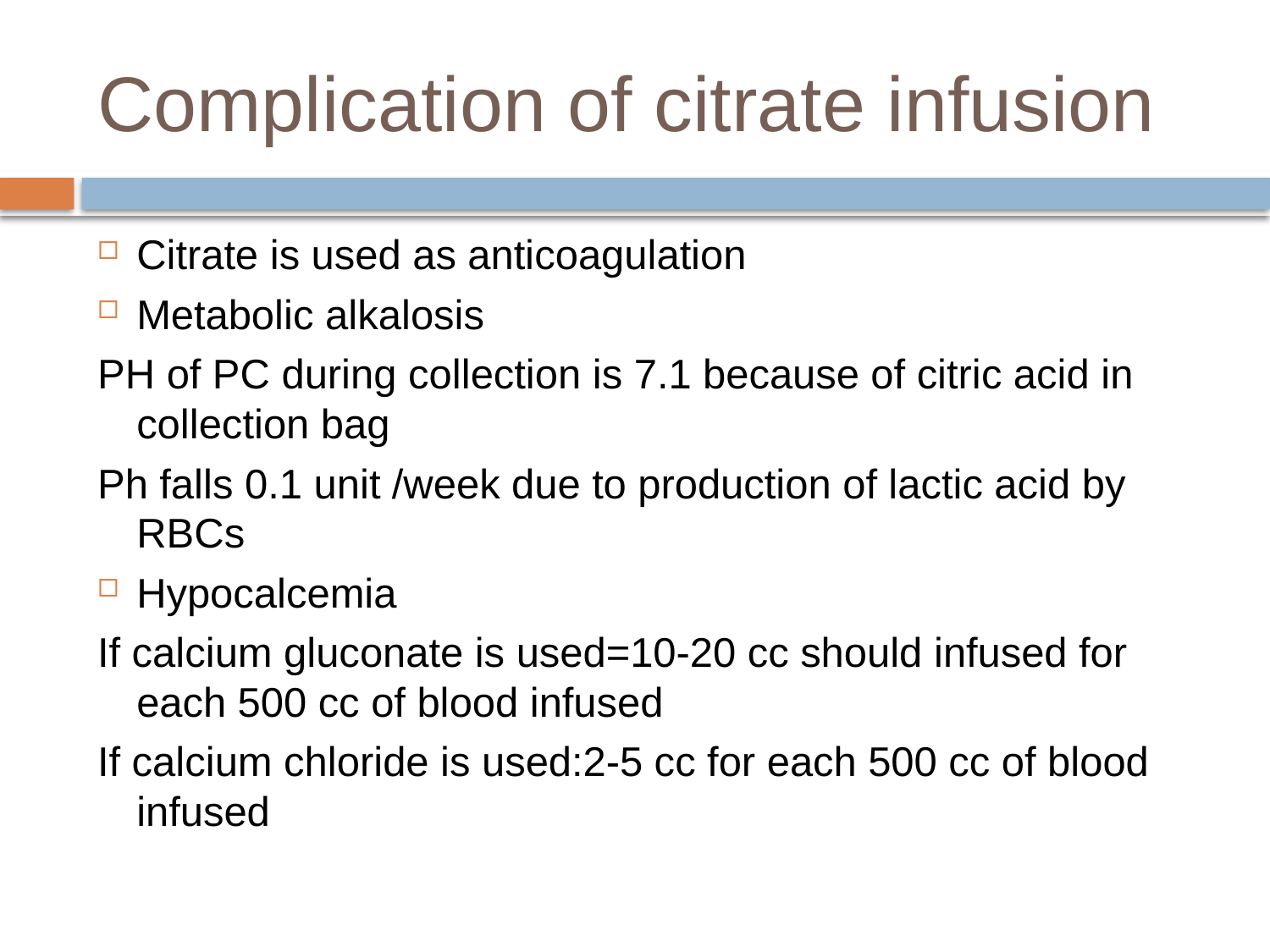

# Complication of citrate infusion
Citrate is used as anticoagulation
Metabolic alkalosis
PH of PC during collection is 7.1 because of citric acid in collection bag
Ph falls 0.1 unit /week due to production of lactic acid by RBCs
Hypocalcemia
If calcium gluconate is used=10-20 cc should infused for each 500 cc of blood infused
If calcium chloride is used:2-5 cc for each 500 cc of blood infused